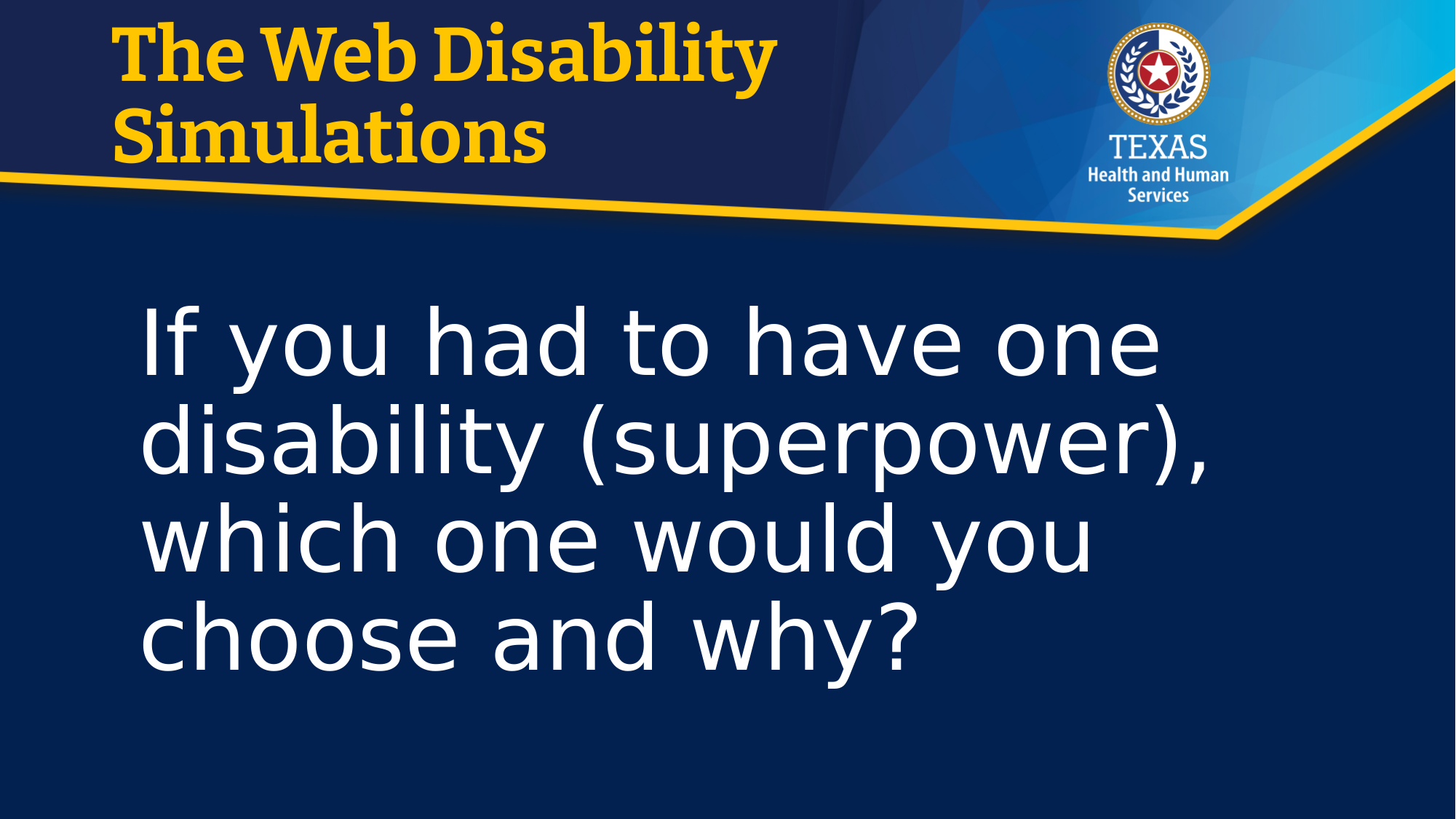

# The Web Disability Simulations
If you had to have one disability (superpower), which one would you choose and why?